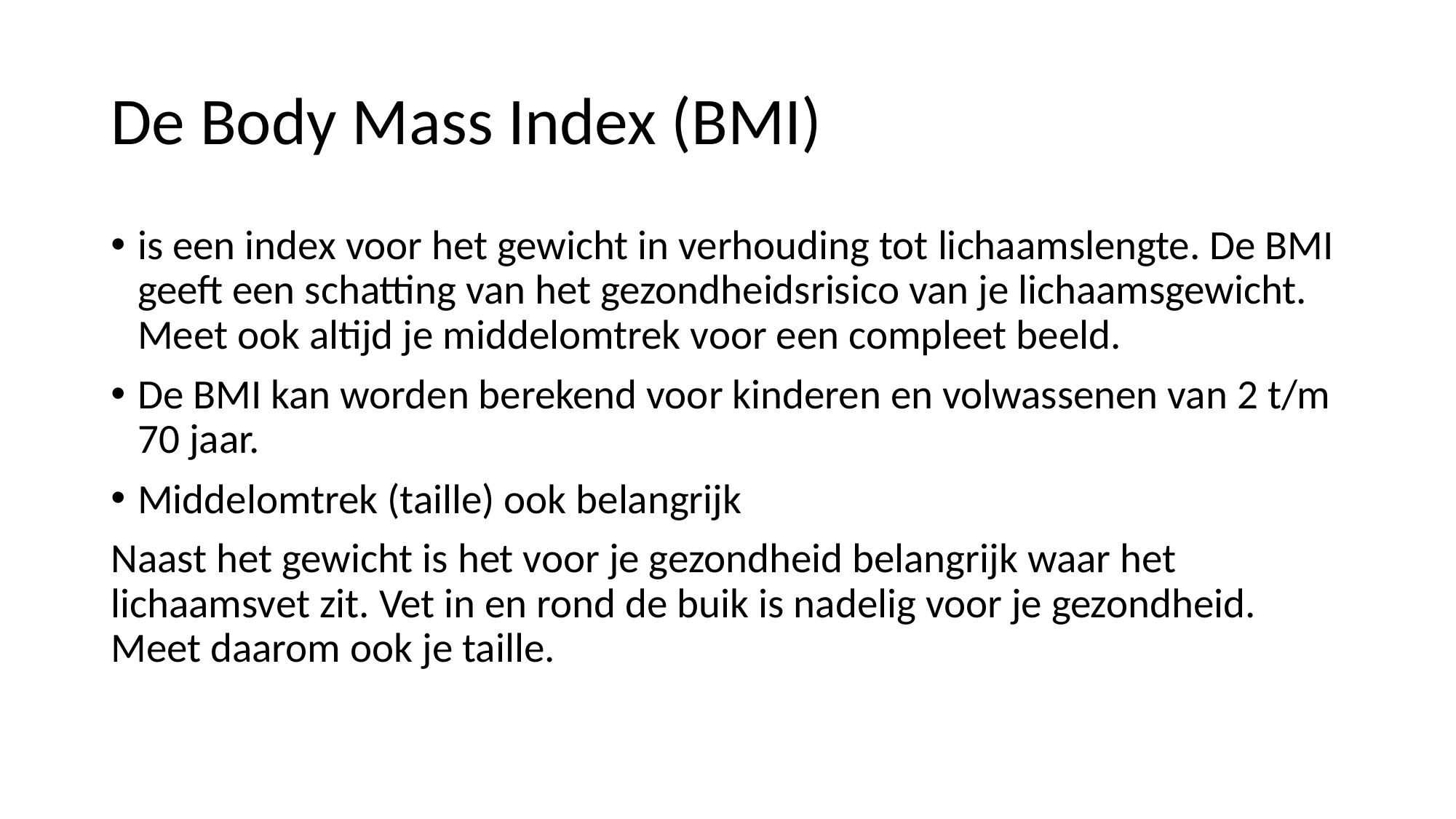

# De Body Mass Index (BMI)
is een index voor het gewicht in verhouding tot lichaamslengte. De BMI geeft een schatting van het gezondheidsrisico van je lichaamsgewicht. Meet ook altijd je middelomtrek voor een compleet beeld.
De BMI kan worden berekend voor kinderen en volwassenen van 2 t/m 70 jaar.
Middelomtrek (taille) ook belangrijk
Naast het gewicht is het voor je gezondheid belangrijk waar het    lichaamsvet zit. Vet in en rond de buik is nadelig voor je gezondheid. Meet daarom ook je taille.